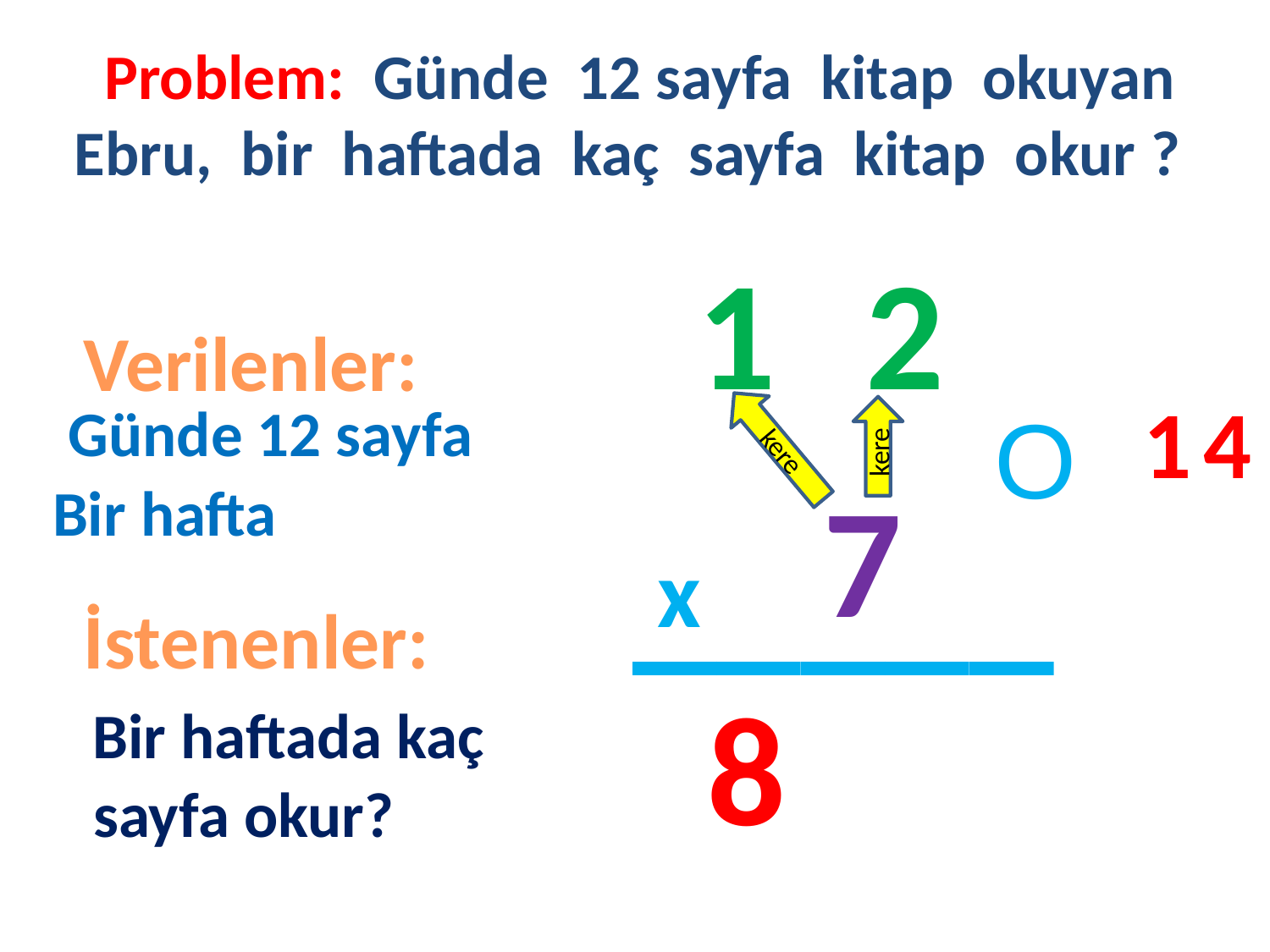

Problem:  Günde  12 sayfa  kitap  okuyan Ebru,  bir  haftada  kaç  sayfa  kitap  okur ?
1
2
#
Verilenler:

kere
1
4
Günde 12 sayfa
O
kere

7
Bir hafta
_____

x
İstenenler:
8
 Bir haftada kaç
sayfa okur?